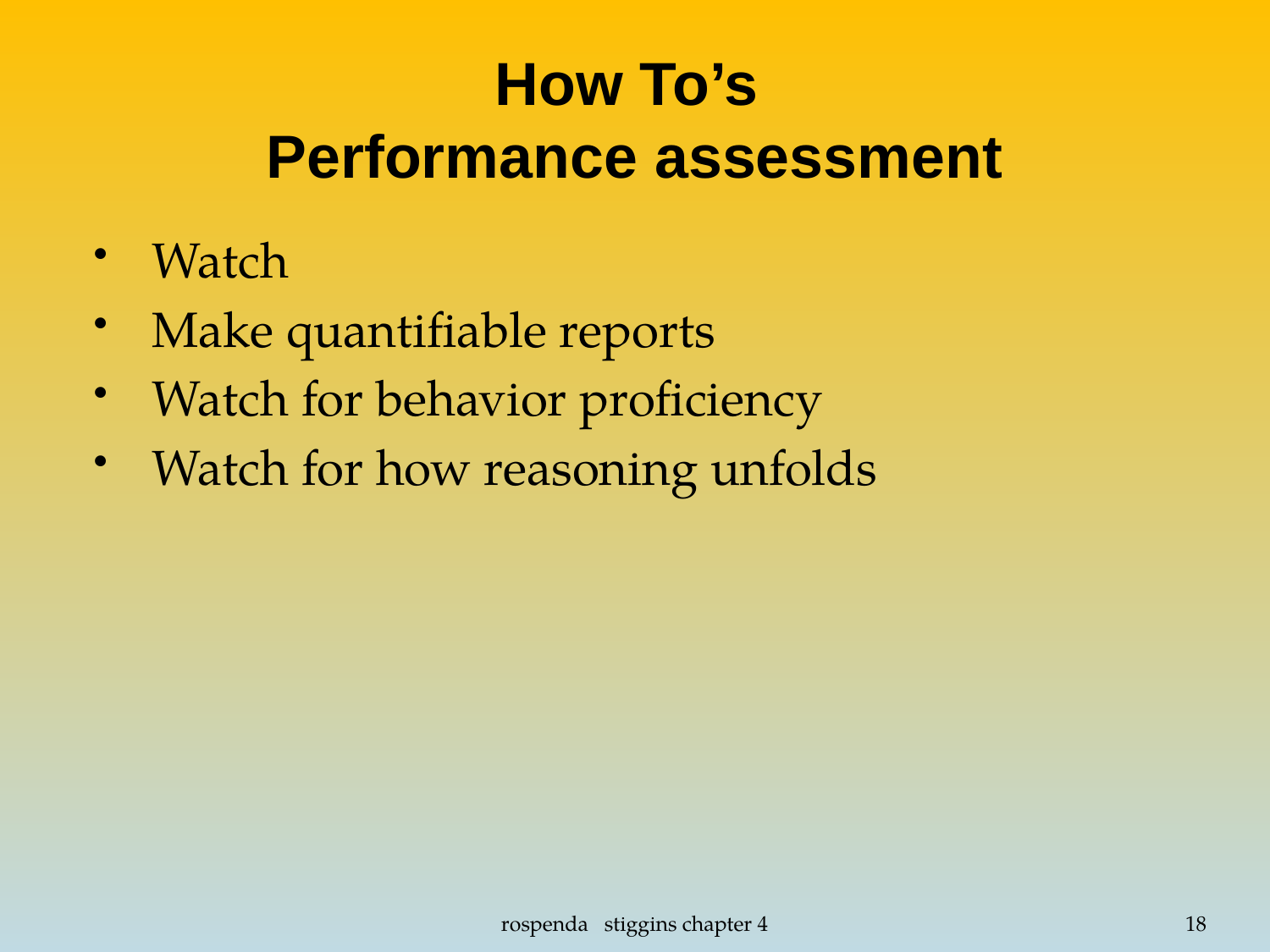

# How To’s Performance assessment
Watch
Make quantifiable reports
Watch for behavior proficiency
Watch for how reasoning unfolds
rospenda   stiggins chapter 4
18